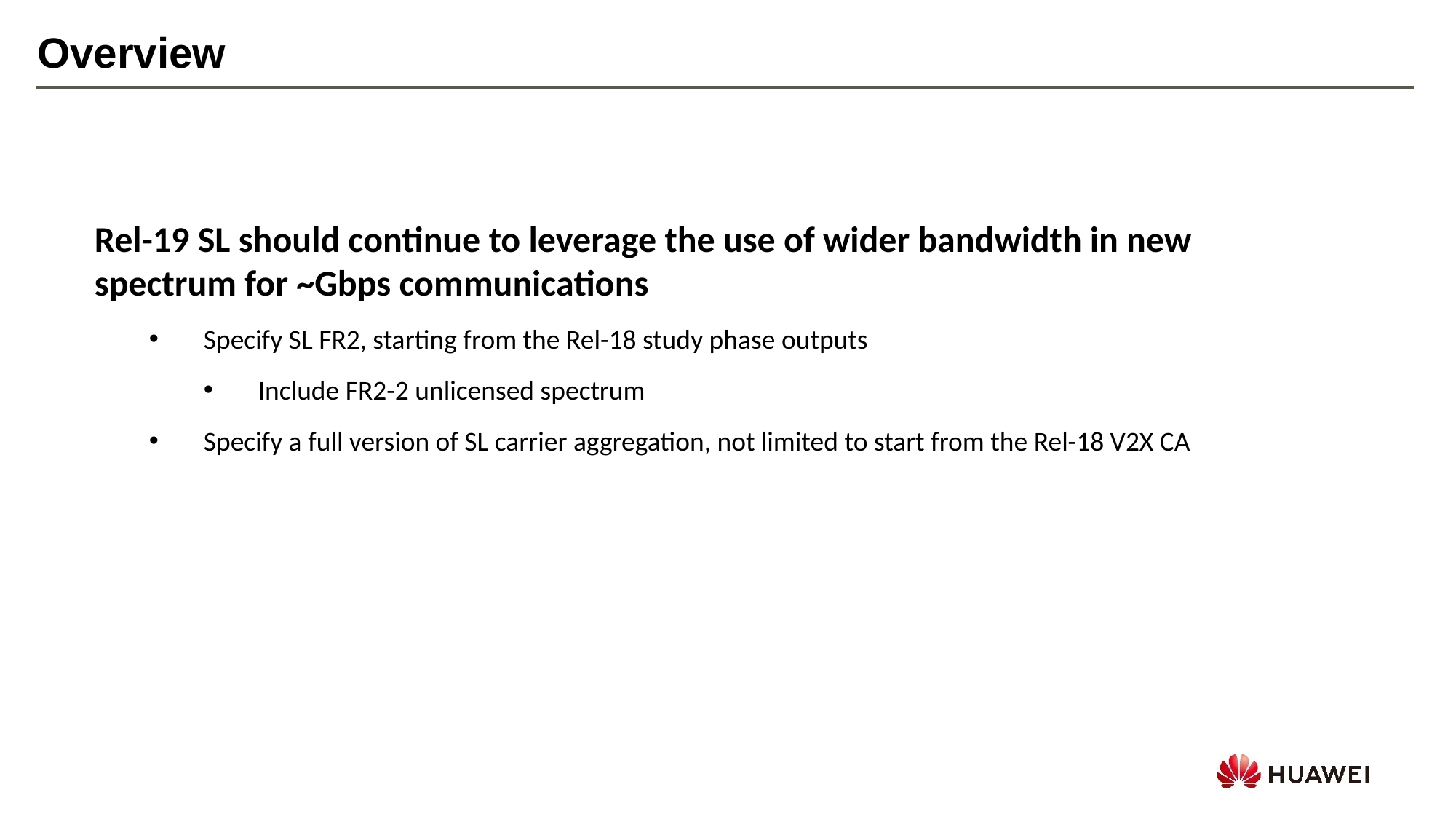

Overview
Rel-19 SL should continue to leverage the use of wider bandwidth in new spectrum for ~Gbps communications
Specify SL FR2, starting from the Rel-18 study phase outputs
Include FR2-2 unlicensed spectrum
Specify a full version of SL carrier aggregation, not limited to start from the Rel-18 V2X CA